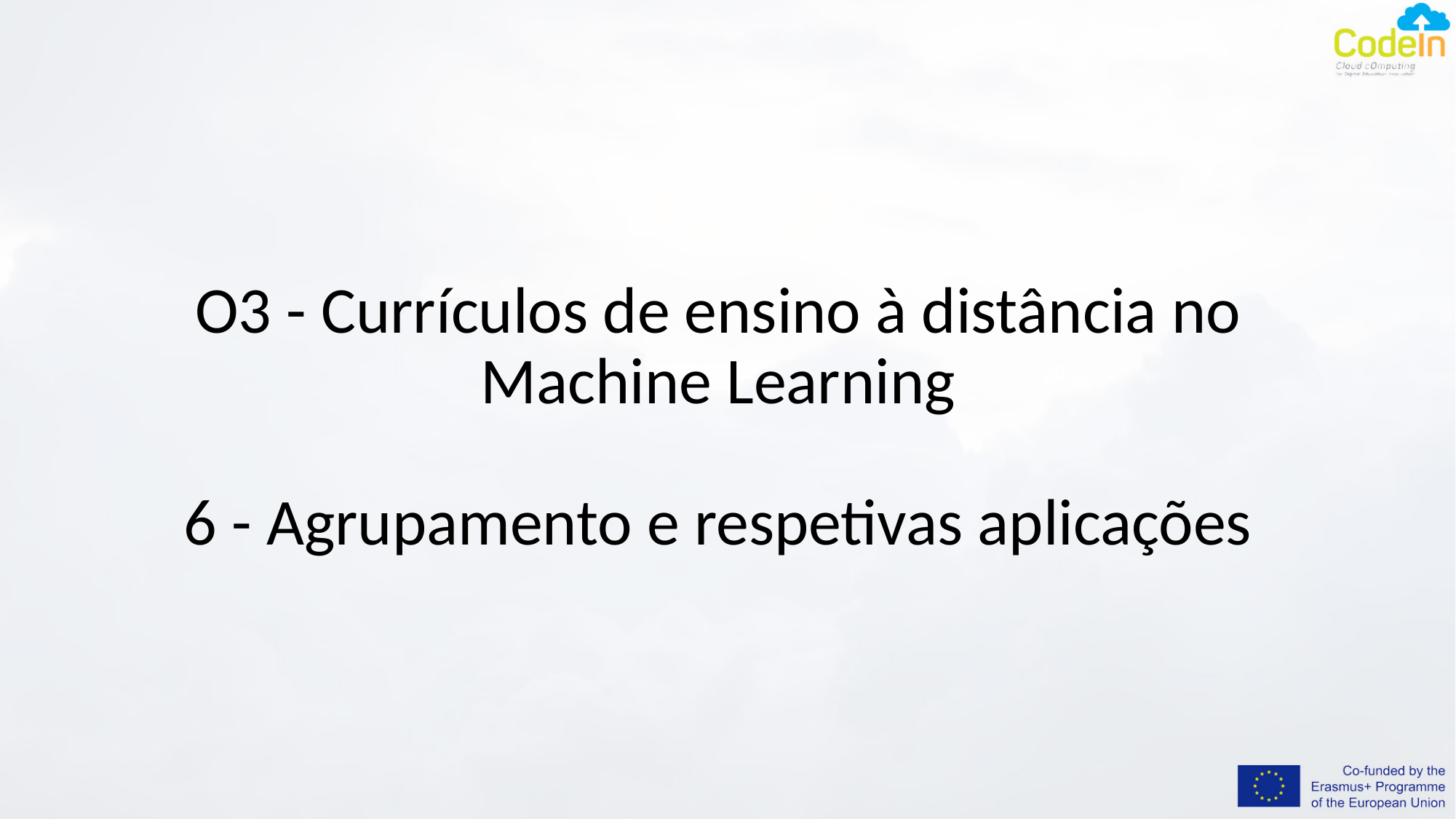

# O3 - Currículos de ensino à distância no Machine Learning 6 - Agrupamento e respetivas aplicações